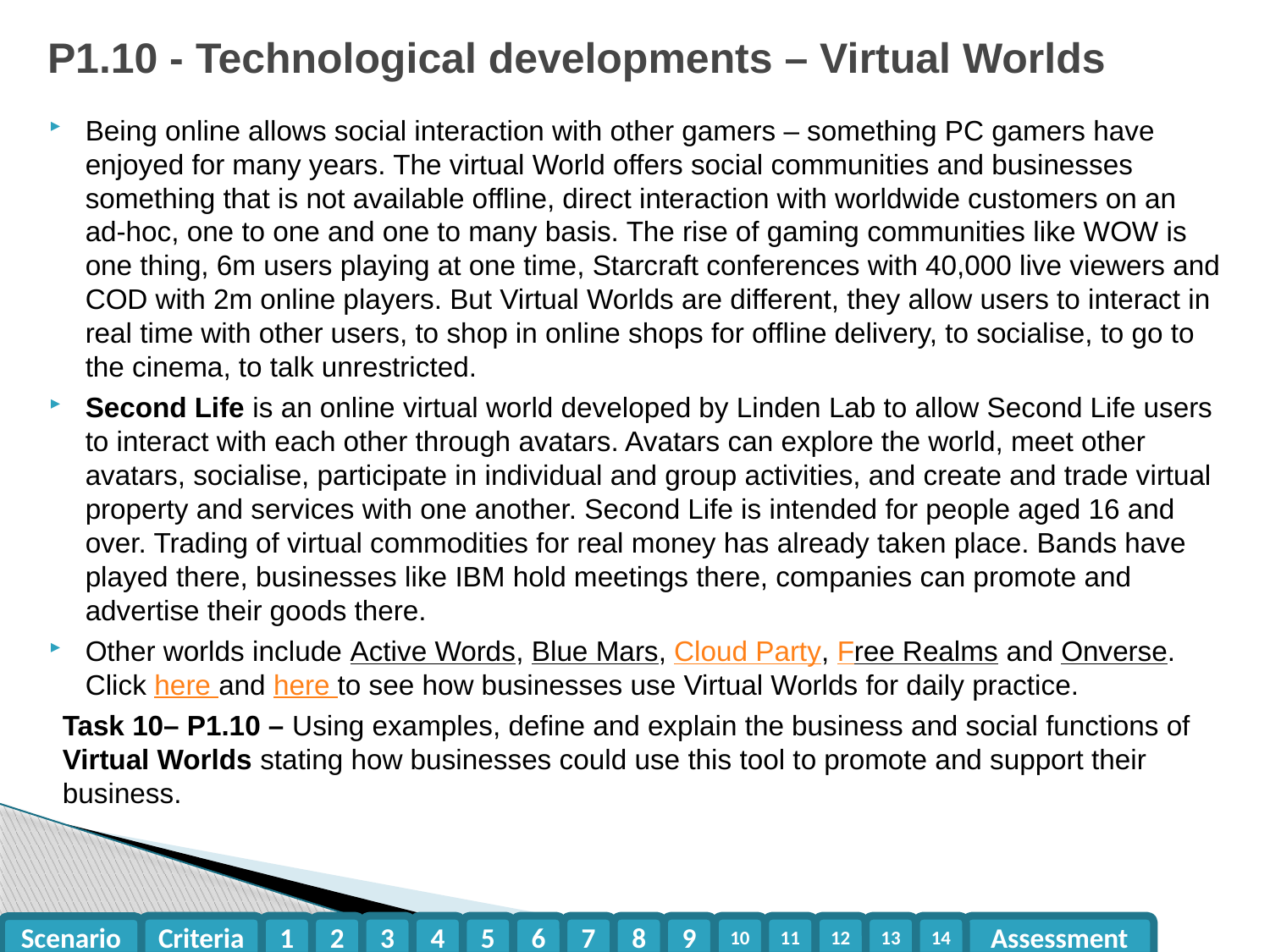

# P1.10 - Technological developments – Virtual Worlds
Being online allows social interaction with other gamers – something PC gamers have enjoyed for many years. The virtual World offers social communities and businesses something that is not available offline, direct interaction with worldwide customers on an ad-hoc, one to one and one to many basis. The rise of gaming communities like WOW is one thing, 6m users playing at one time, Starcraft conferences with 40,000 live viewers and COD with 2m online players. But Virtual Worlds are different, they allow users to interact in real time with other users, to shop in online shops for offline delivery, to socialise, to go to the cinema, to talk unrestricted.
Second Life is an online virtual world developed by Linden Lab to allow Second Life users to interact with each other through avatars. Avatars can explore the world, meet other avatars, socialise, participate in individual and group activities, and create and trade virtual property and services with one another. Second Life is intended for people aged 16 and over. Trading of virtual commodities for real money has already taken place. Bands have played there, businesses like IBM hold meetings there, companies can promote and advertise their goods there.
Other worlds include Active Words, Blue Mars, Cloud Party, Free Realms and Onverse. Click here and here to see how businesses use Virtual Worlds for daily practice.
Task 10– P1.10 – Using examples, define and explain the business and social functions of Virtual Worlds stating how businesses could use this tool to promote and support their business.